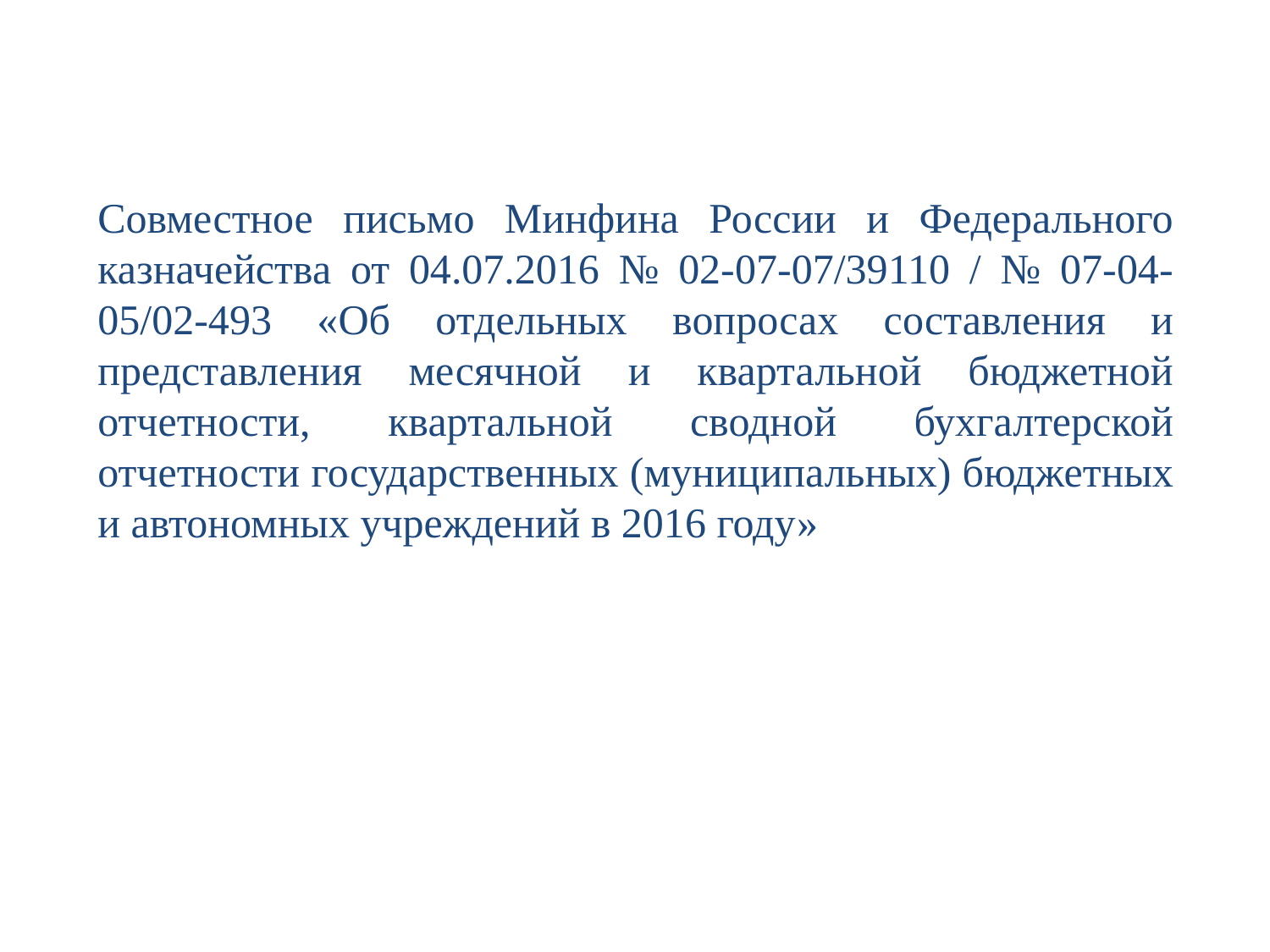

Совместное письмо Минфина России и Федерального казначейства от 04.07.2016 № 02-07-07/39110 / № 07-04-05/02-493 «Об отдельных вопросах составления и представления месячной и квартальной бюджетной отчетности, квартальной сводной бухгалтерской отчетности государственных (муниципальных) бюджетных и автономных учреждений в 2016 году»